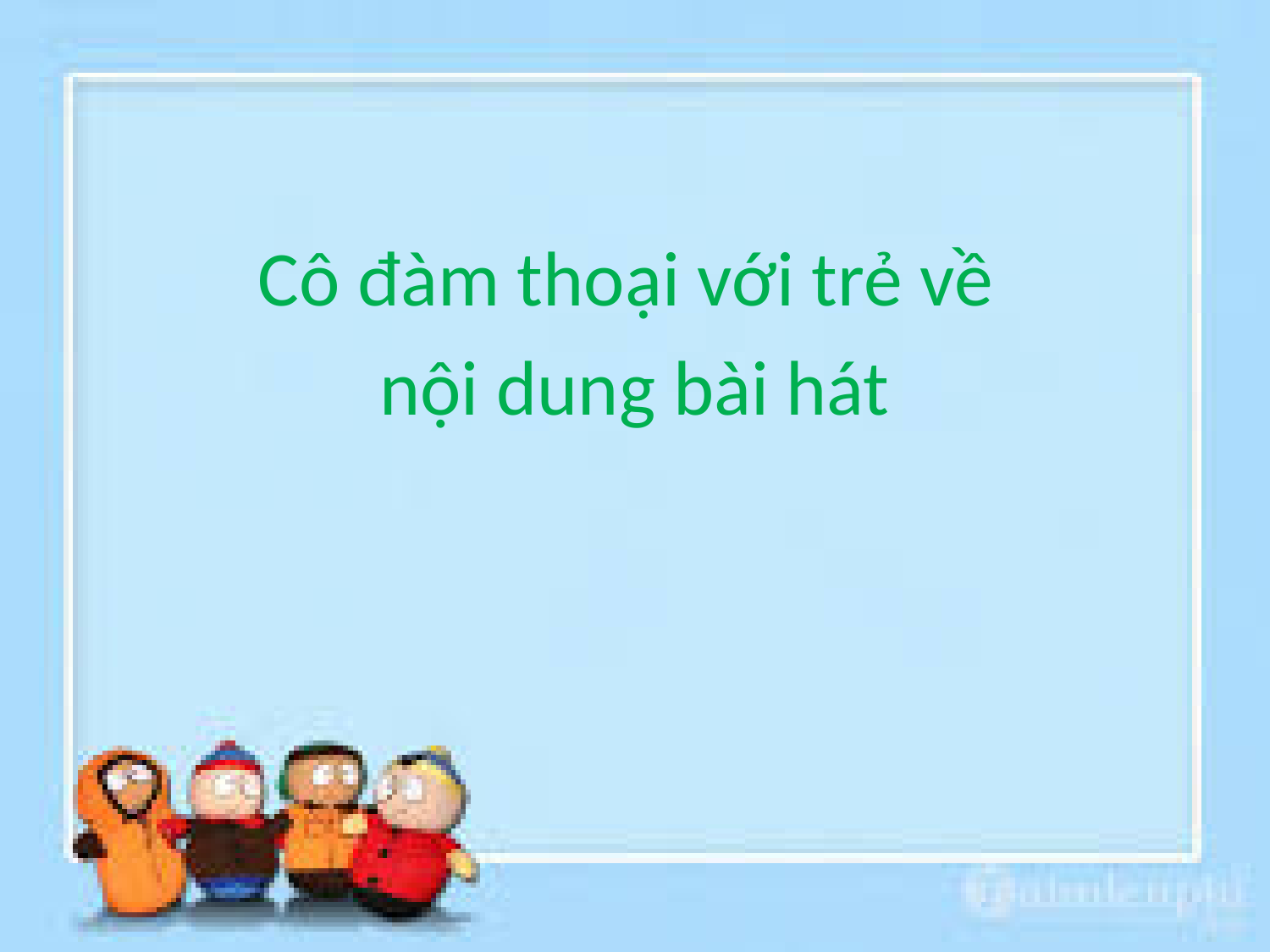

Cô đàm thoại với trẻ về
nội dung bài hát